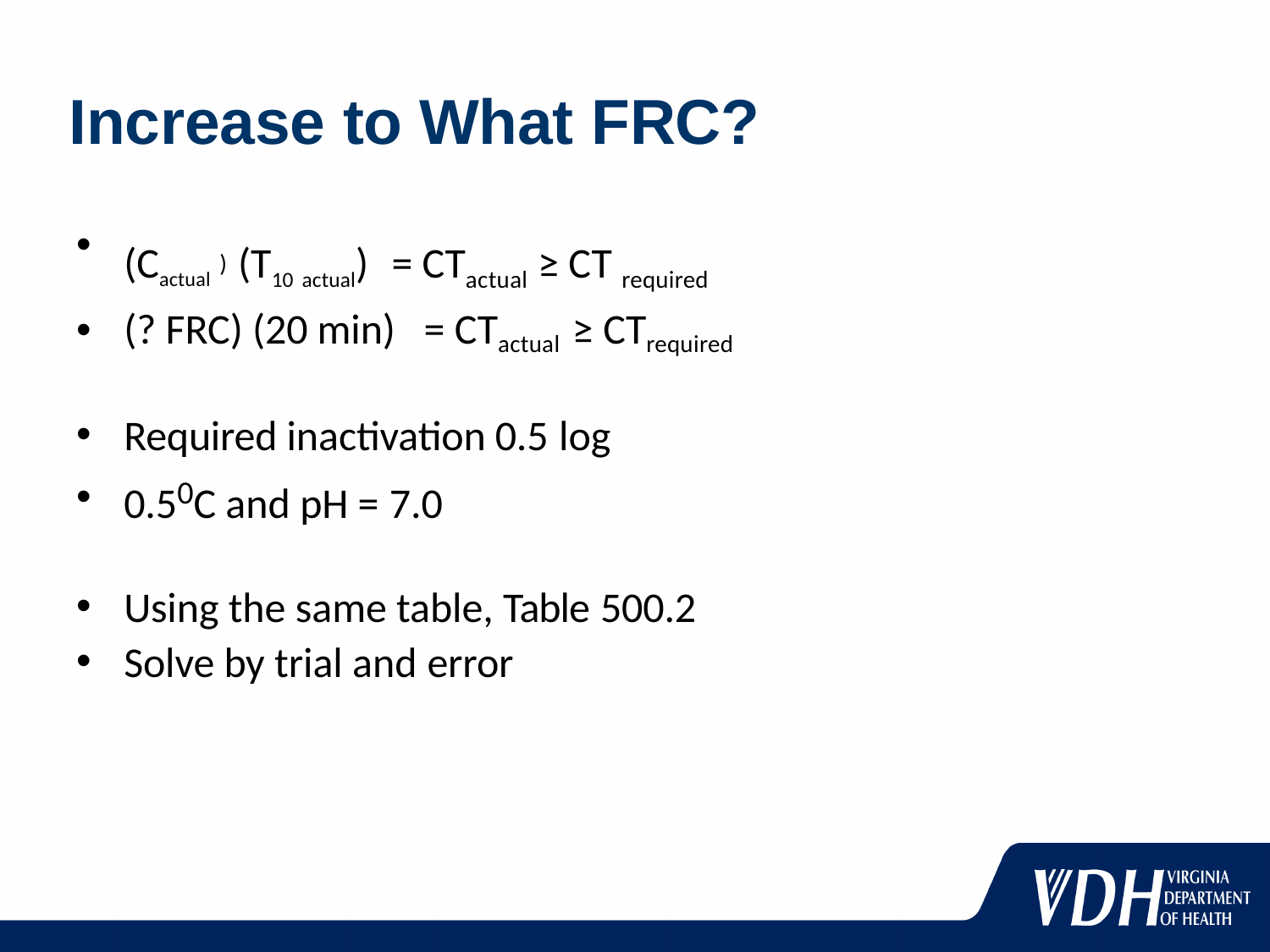

# Increase to What FRC?
(Cactual ) (T10 actual)  = CTactual ≥ CT required
(? FRC) (20 min)   = CTactual  ≥ CTrequired

Required inactivation 0.5 log
0.50C and pH = 7.0

Using the same table, Table 500.2
Solve by trial and error